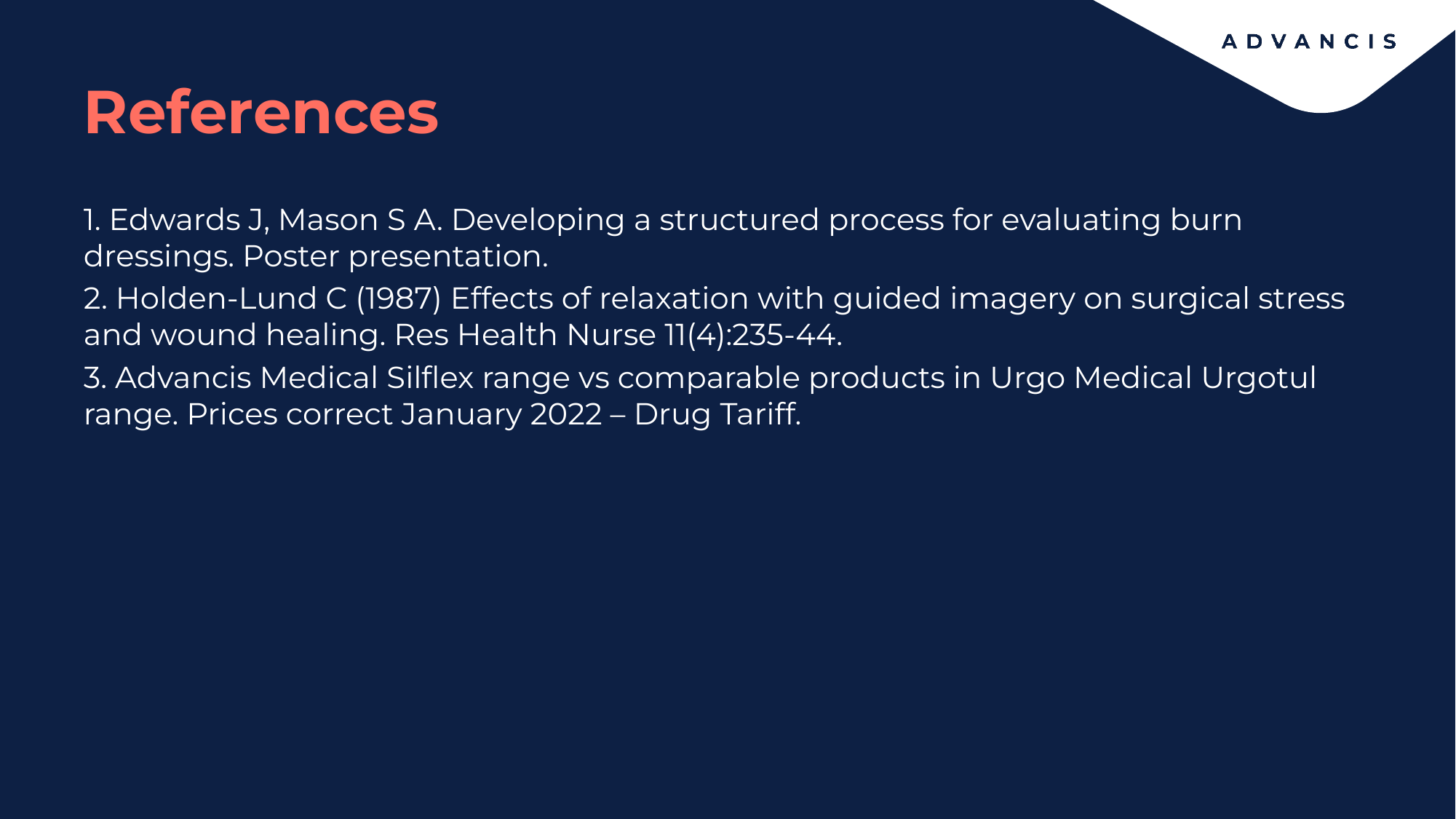

# References
1. Edwards J, Mason S A. Developing a structured process for evaluating burn dressings. Poster presentation.
2. Holden-Lund C (1987) Effects of relaxation with guided imagery on surgical stress and wound healing. Res Health Nurse 11(4):235-44.
3. Advancis Medical Silflex range vs comparable products in Urgo Medical Urgotul range. Prices correct January 2022 – Drug Tariff.